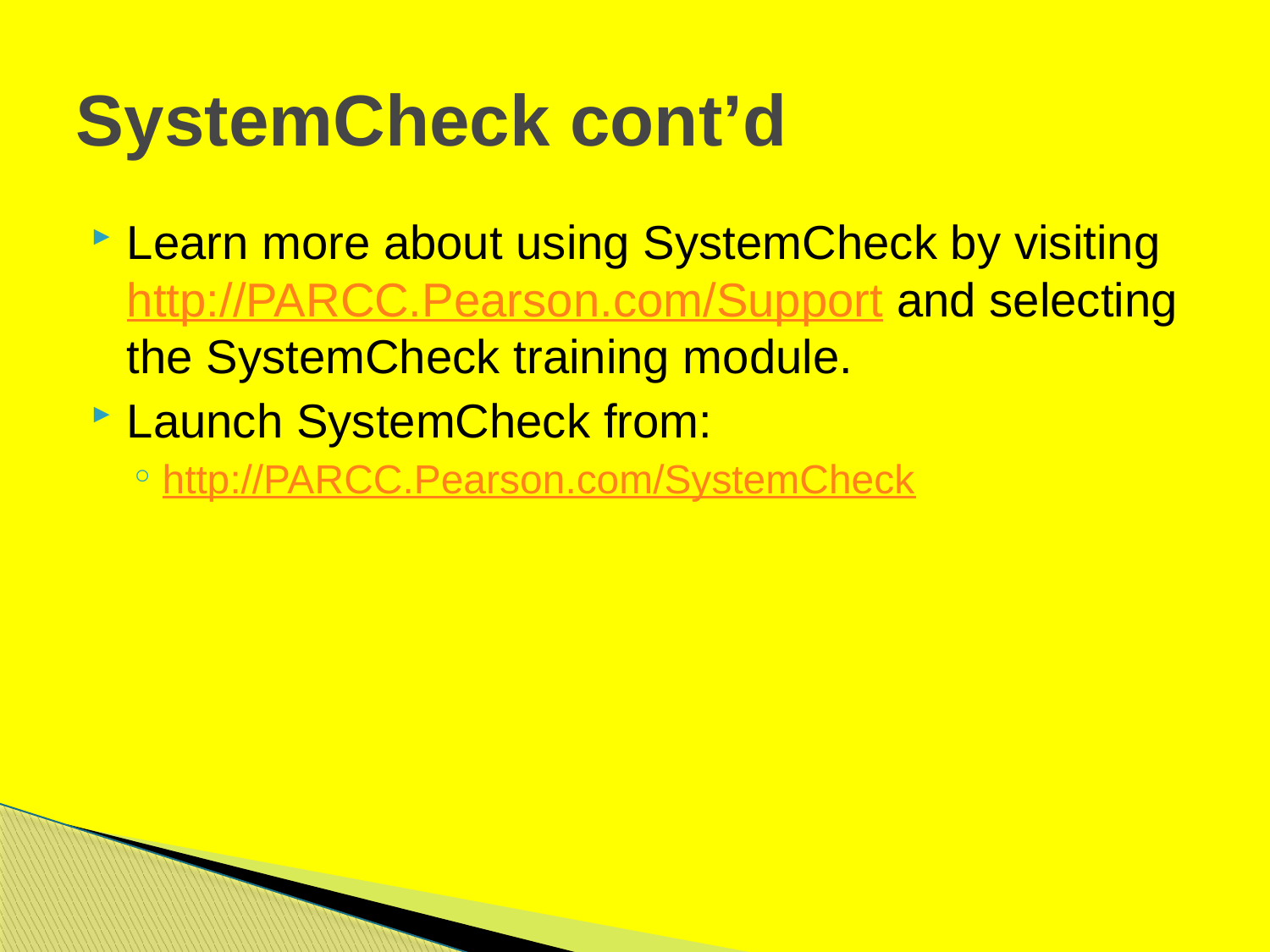

# SystemCheck cont’d
Learn more about using SystemCheck by visiting http://PARCC.Pearson.com/Support and selecting the SystemCheck training module.
Launch SystemCheck from:
http://PARCC.Pearson.com/SystemCheck